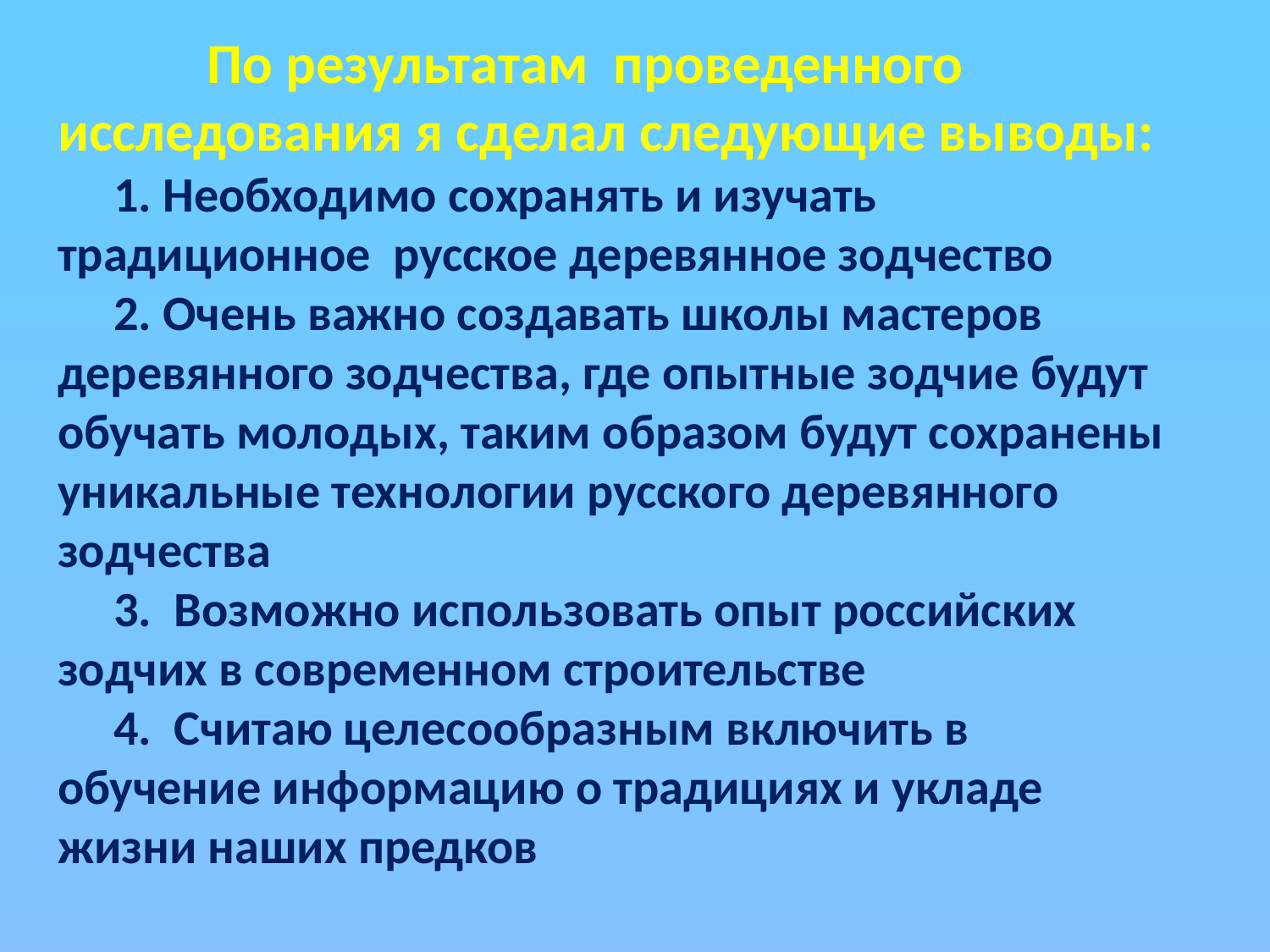

По результатам  проведенного исследования я сделал следующие выводы:
     1. Необходимо сохранять и изучать традиционное  русское деревянное зодчество
     2. Очень важно создавать школы мастеров деревянного зодчества, где опытные зодчие будут обучать молодых, таким образом будут сохранены уникальные технологии русского деревянного зодчества
     3.  Возможно использовать опыт российских зодчих в современном строительстве
     4.  Считаю целесообразным включить в обучение информацию о традициях и укладе жизни наших предков